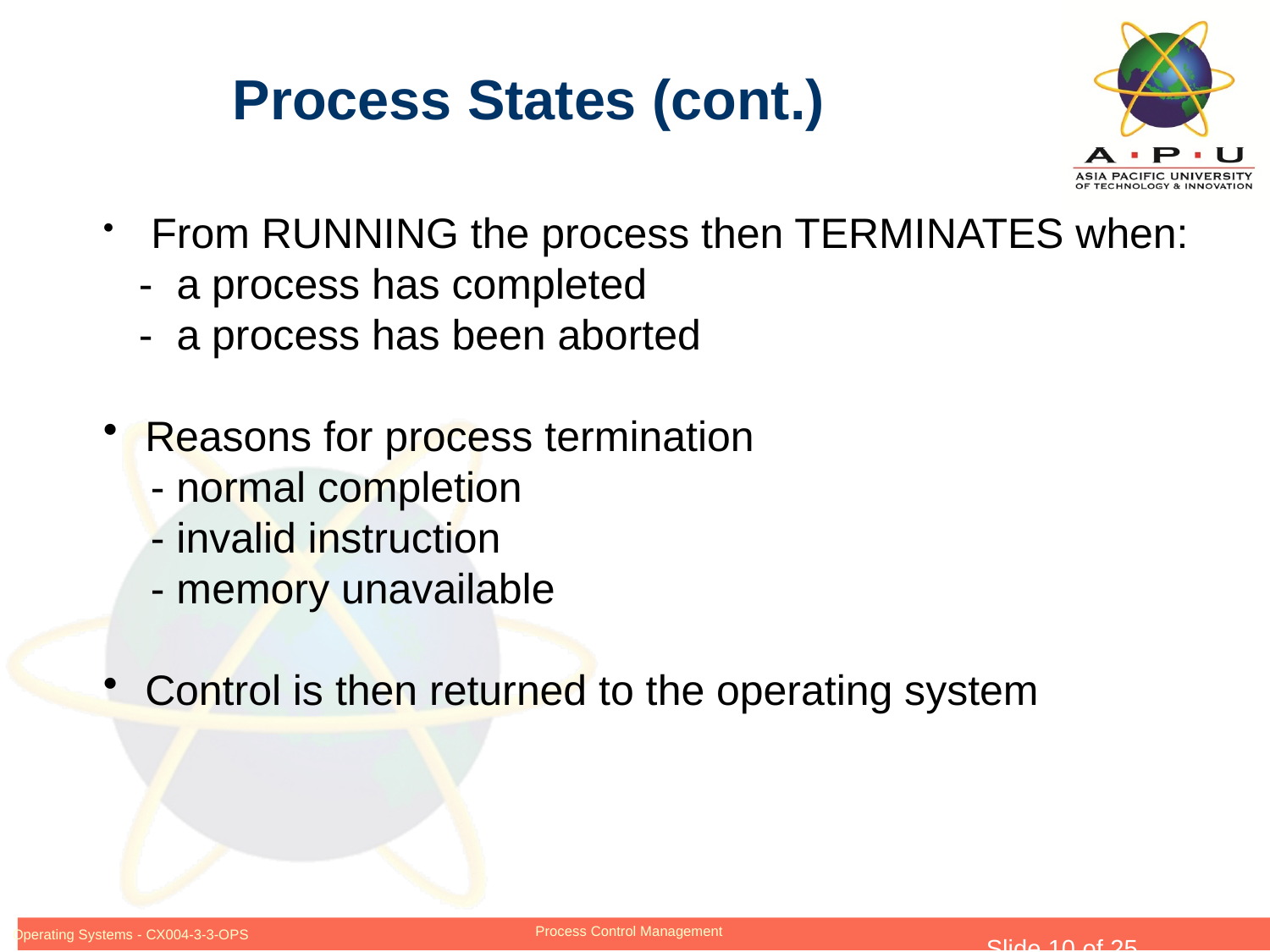

Process States (cont.)
  From RUNNING the process then TERMINATES when:
   -  a process has completed
   -  a process has been aborted

 Reasons for process termination
    - normal completion
    - invalid instruction
    - memory unavailable

 Control is then returned to the operating system

Slide 10 of 25